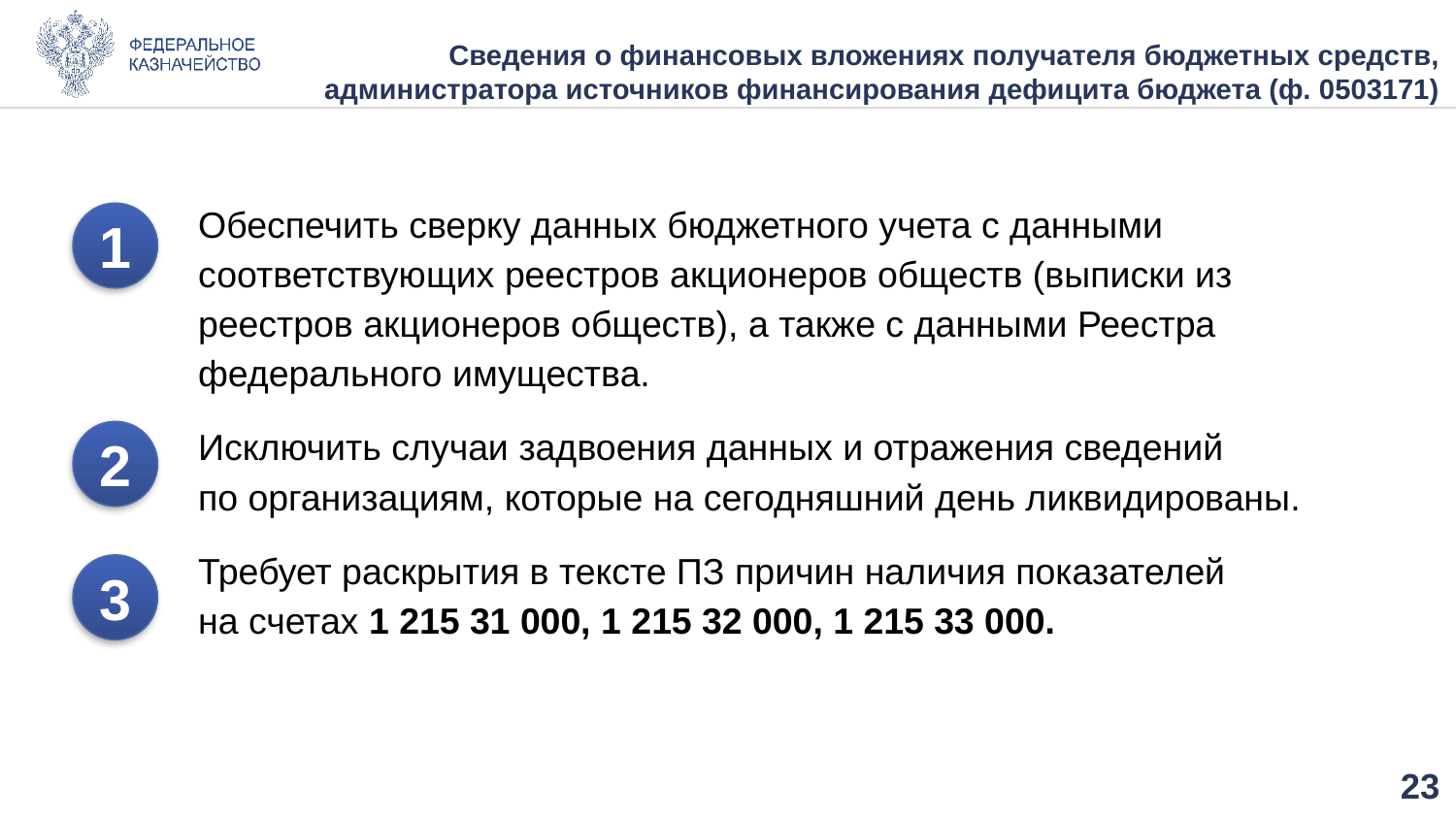

# Сведения о финансовых вложениях получателя бюджетных средств, администратора источников финансирования дефицита бюджета (ф. 0503171)
Обеспечить сверку данных бюджетного учета с данными соответствующих реестров акционеров обществ (выписки из реестров акционеров обществ), а также с данными Реестра федерального имущества.
Исключить случаи задвоения данных и отражения сведений
по организациям, которые на сегодняшний день ликвидированы.
Требует раскрытия в тексте ПЗ причин наличия показателей
на счетах 1 215 31 000, 1 215 32 000, 1 215 33 000.
1
2
3
23